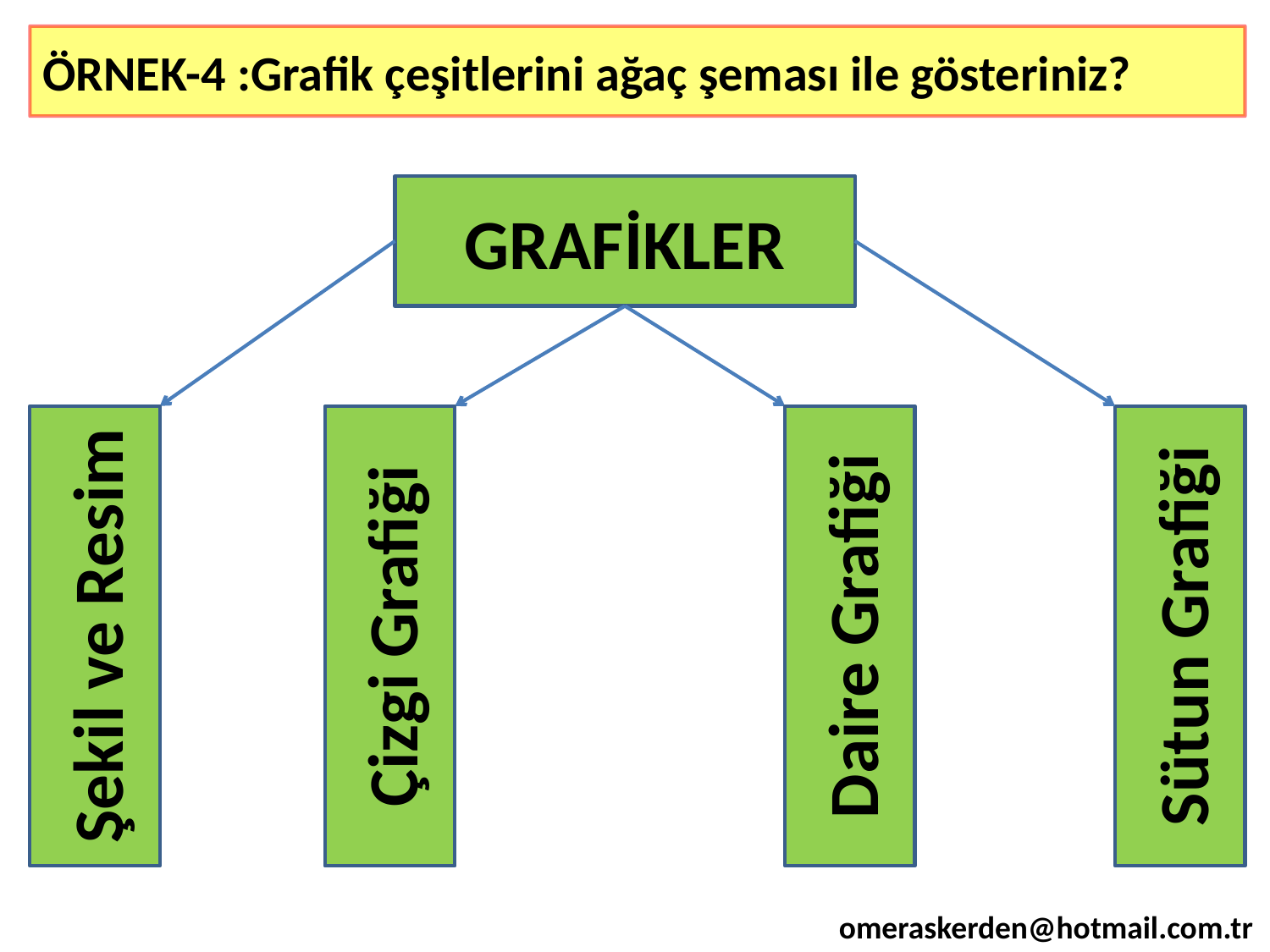

ÖRNEK-4 :Grafik çeşitlerini ağaç şeması ile gösteriniz?
GRAFİKLER
Şekil ve Resim
Çizgi Grafiği
Daire Grafiği
Sütun Grafiği
omeraskerden@hotmail.com.tr